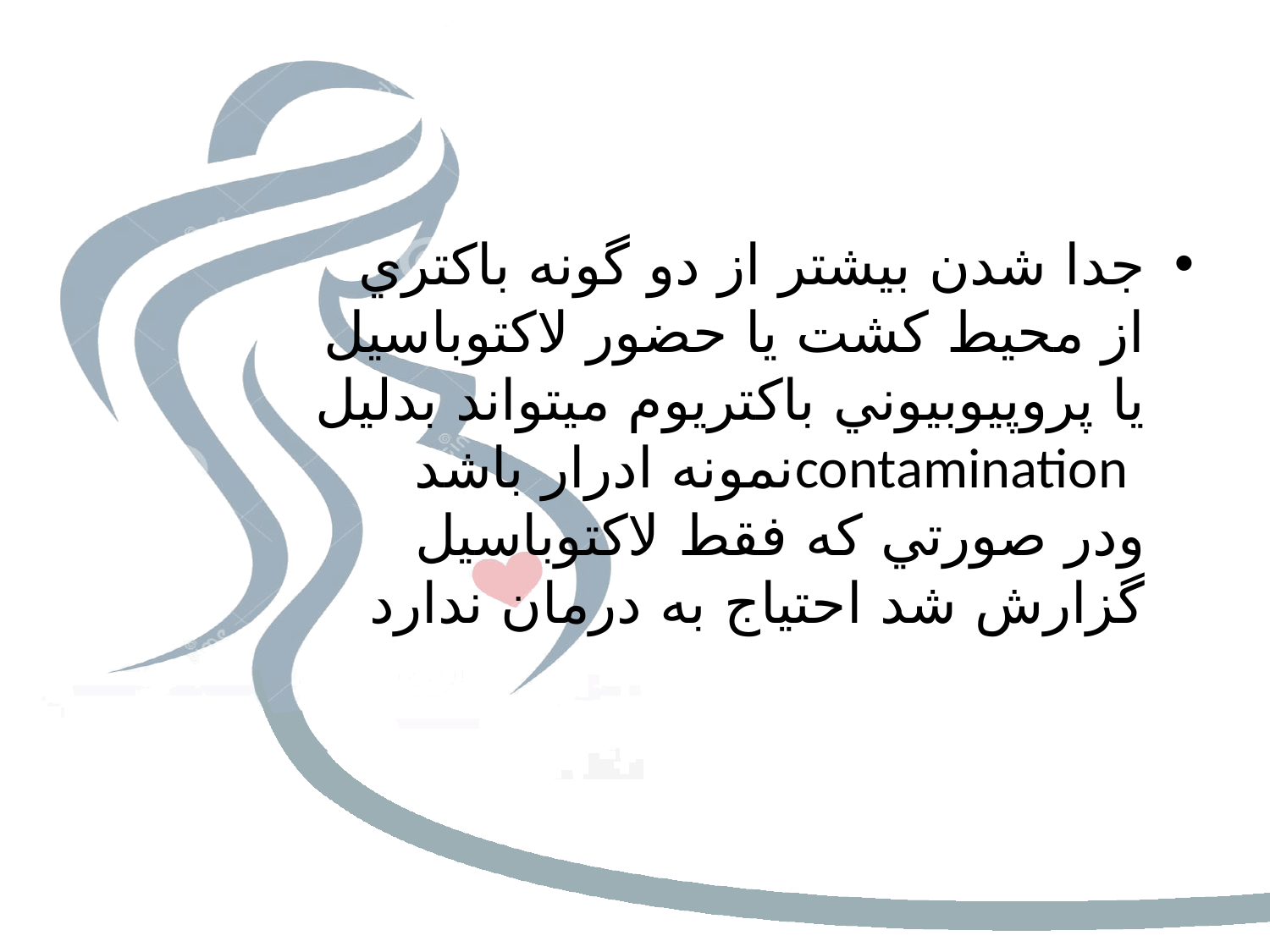

#
جدا شدن بيشتر از دو گونه باكتري از محيط كشت يا حضور لاكتوباسيل يا پروپيوبيوني باكتريوم ميتواند بدليل  contaminationنمونه ادرار باشد  ودر صورتي كه فقط لاكتوباسيل گزارش شد احتياج به درمان ندارد